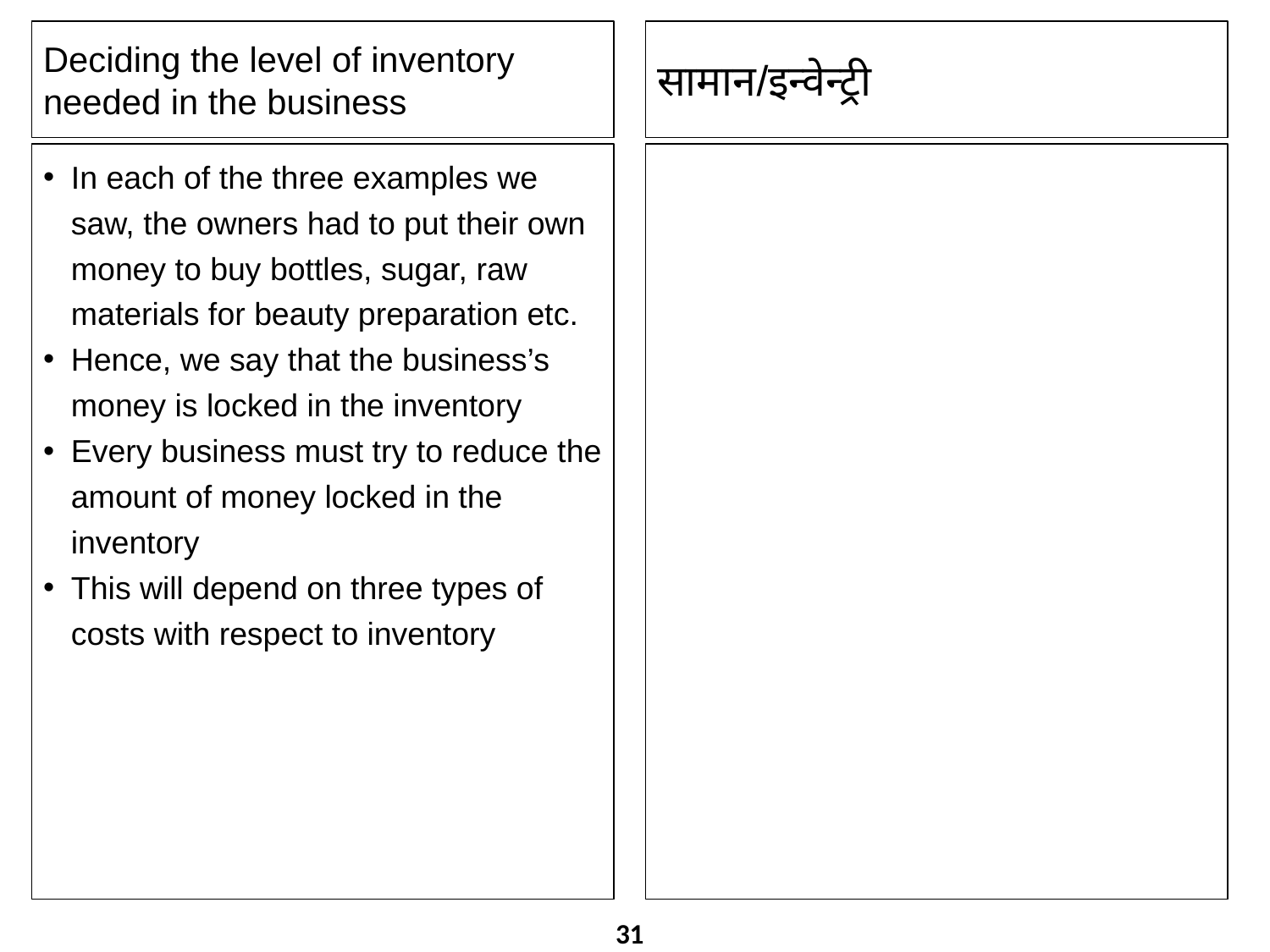

Deciding the level of inventory needed in the business
सामान/इन्वेन्ट्री
In each of the three examples we saw, the owners had to put their own money to buy bottles, sugar, raw materials for beauty preparation etc.
Hence, we say that the business’s money is locked in the inventory
Every business must try to reduce the amount of money locked in the inventory
This will depend on three types of costs with respect to inventory

31